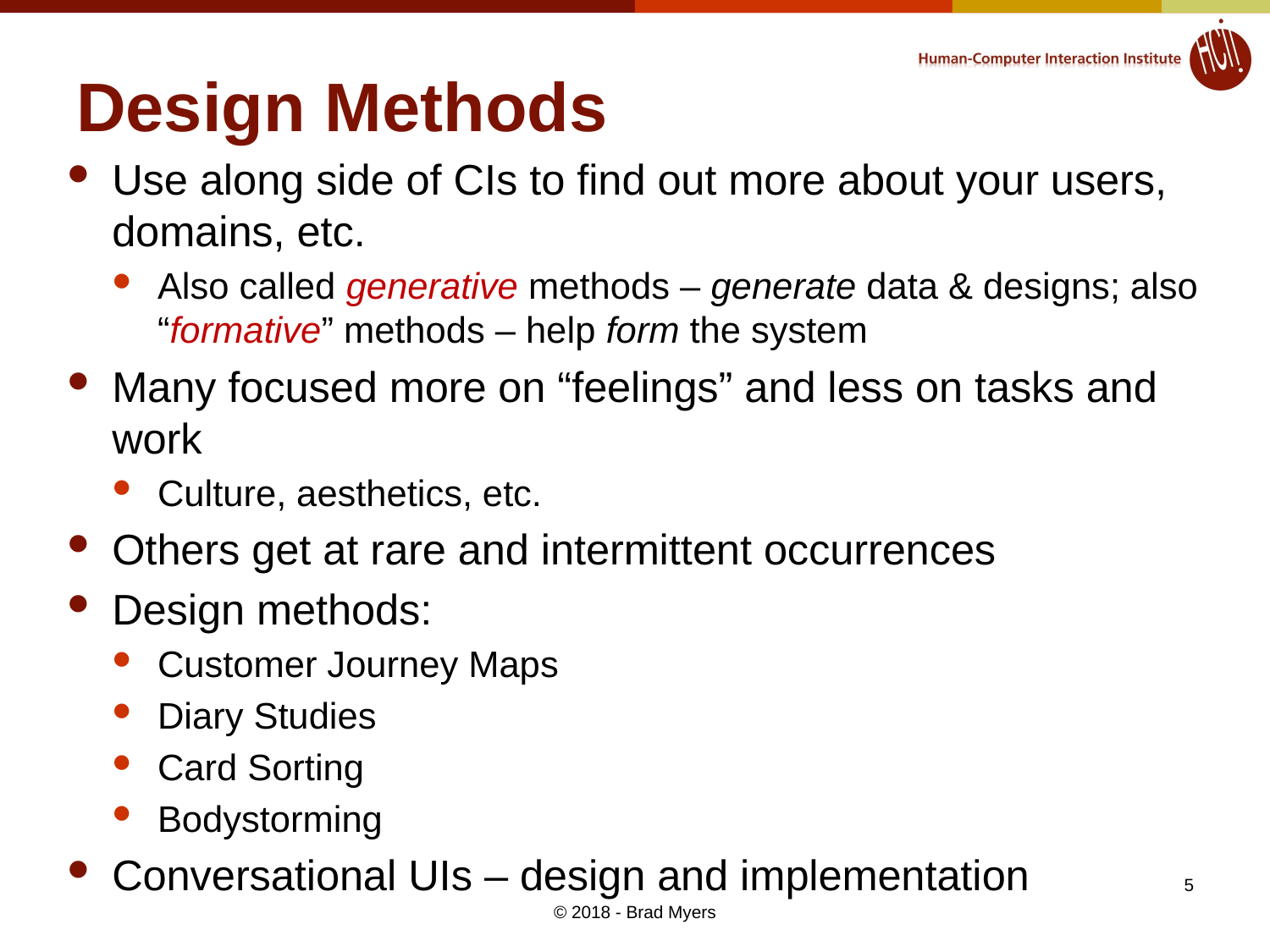

# Design Methods
Use along side of CIs to find out more about your users, domains, etc.
Also called generative methods – generate data & designs; also “formative” methods – help form the system
Many focused more on “feelings” and less on tasks and work
Culture, aesthetics, etc.
Others get at rare and intermittent occurrences
Design methods:
Customer Journey Maps
Diary Studies
Card Sorting
Bodystorming
Conversational UIs – design and implementation
5
© 2018 - Brad Myers